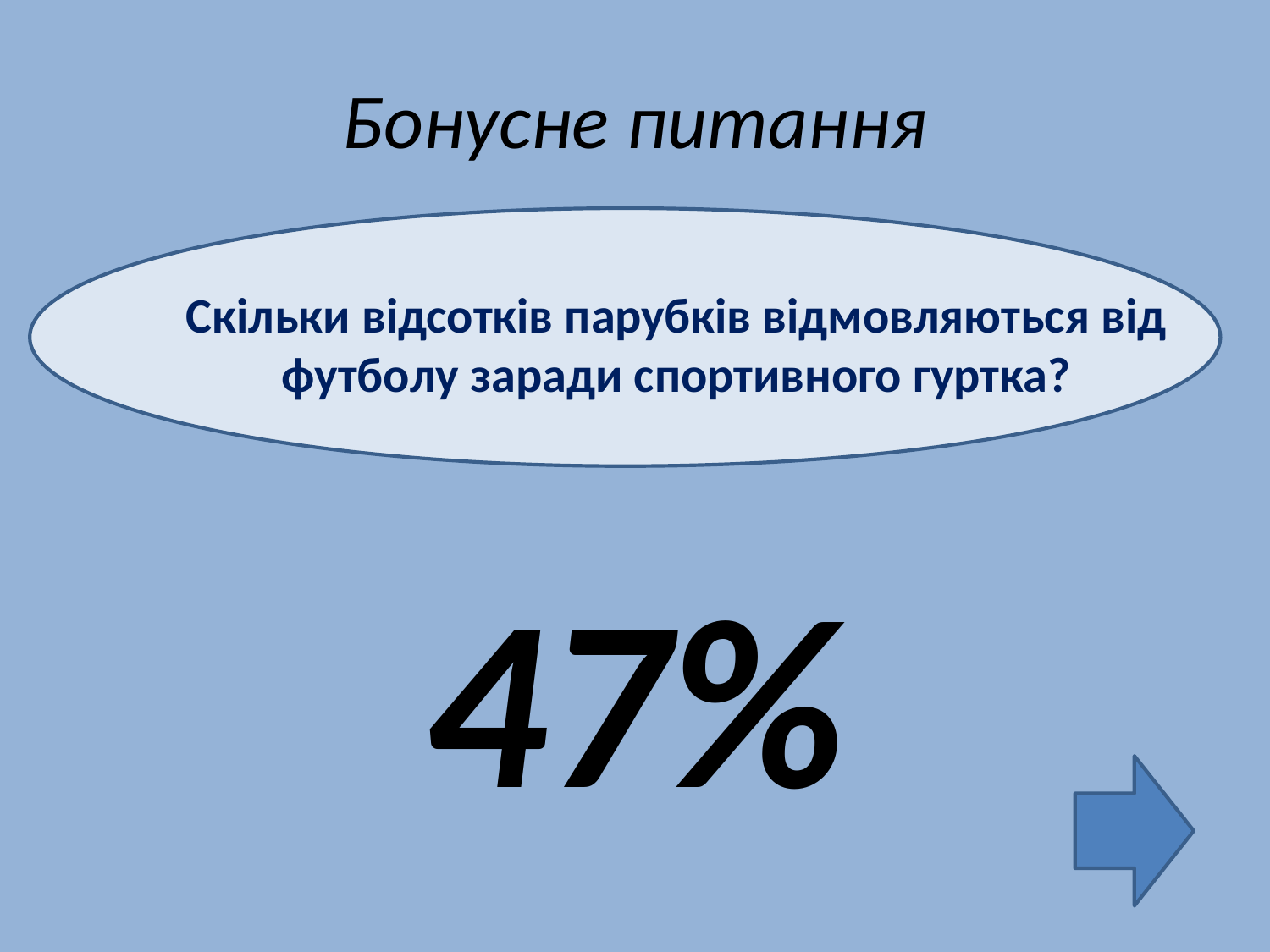

# Бонусне питання

47%
Скільки відсотків парубків відмовляються від футболу заради спортивного гуртка?